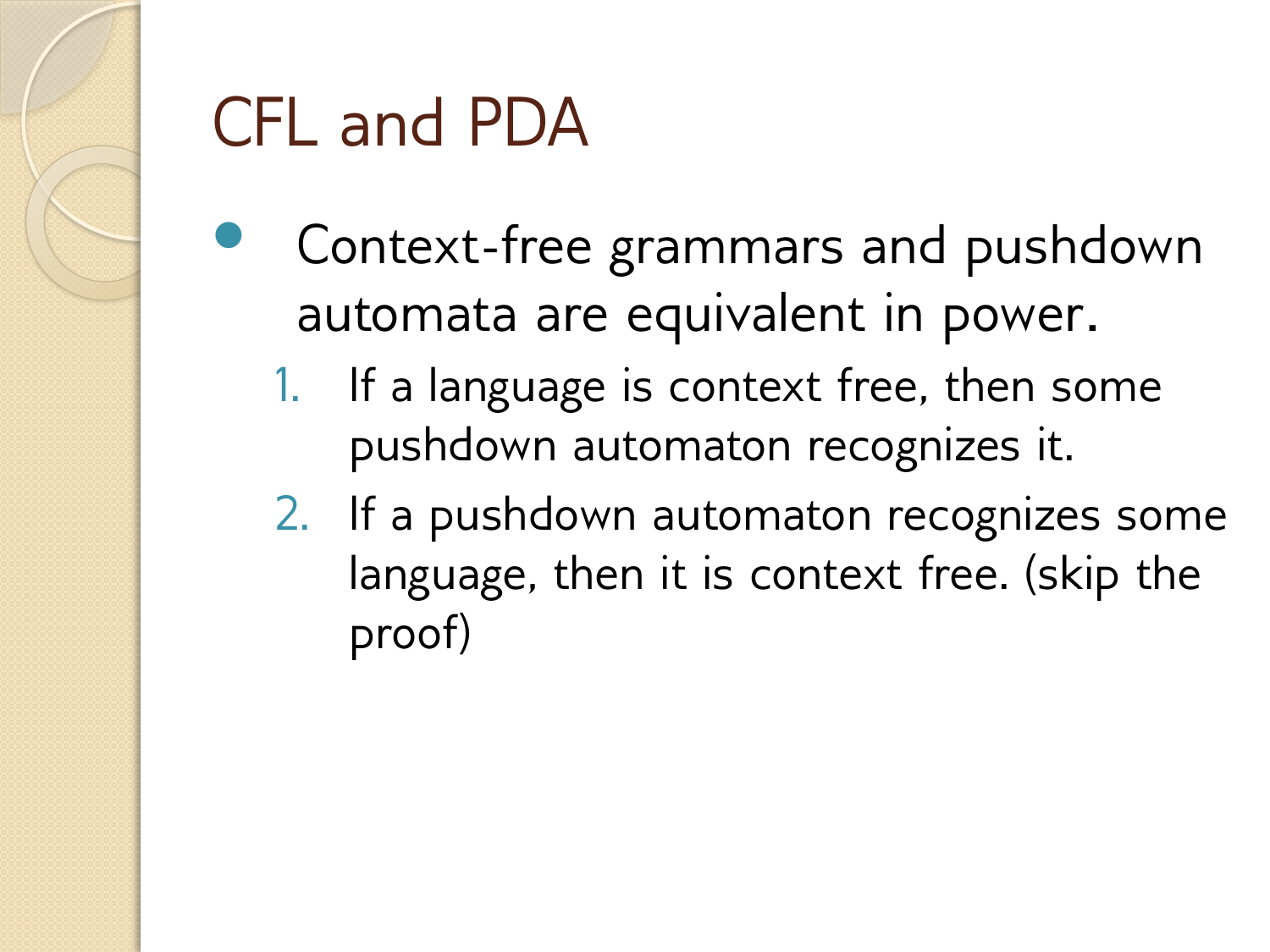

# CFL and PDA
Context-free grammars and pushdown automata are equivalent in power.
If a language is context free, then some pushdown automaton recognizes it.
If a pushdown automaton recognizes some language, then it is context free. (skip the proof)